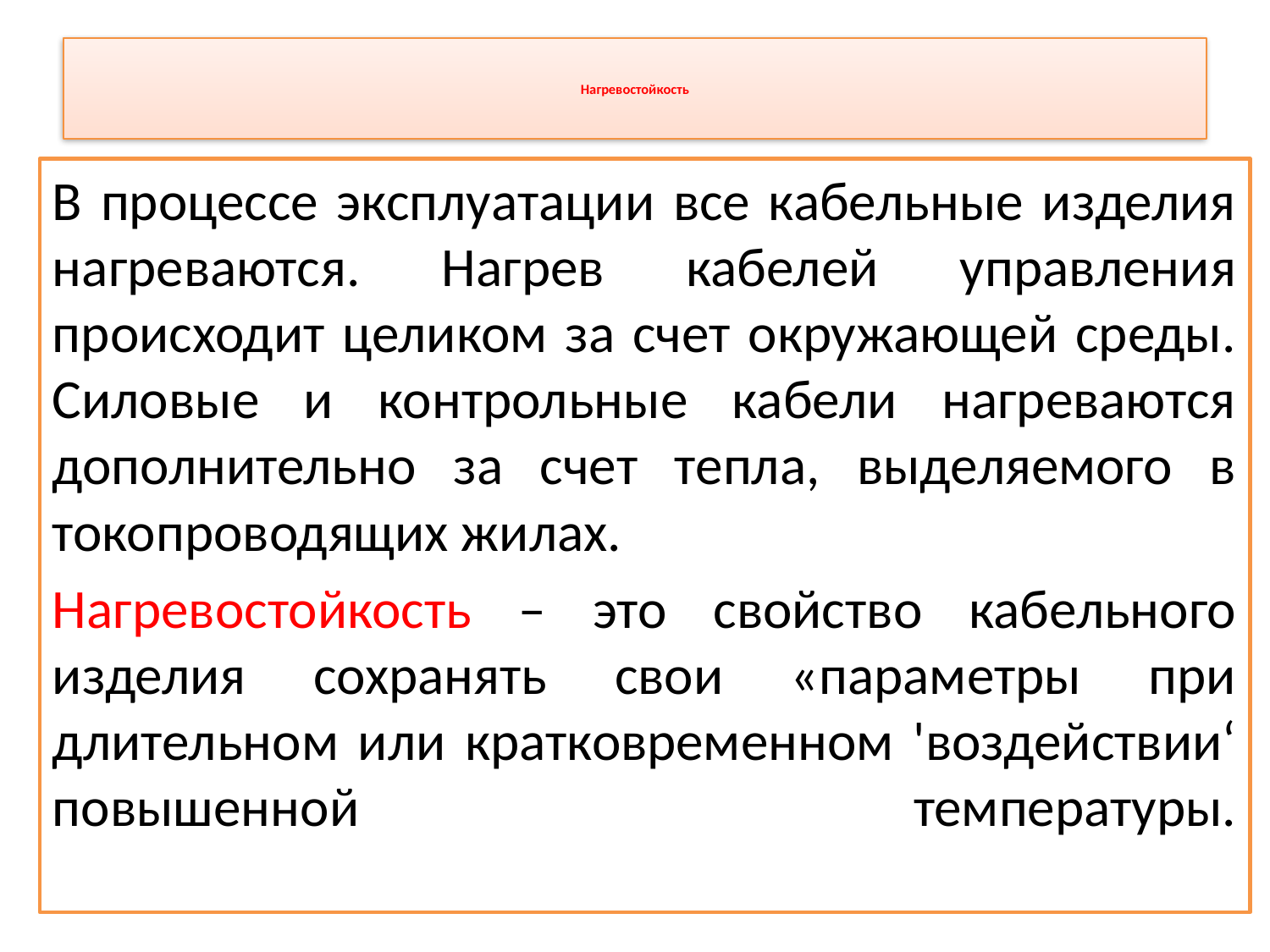

# Нагревостойкость
В процессе эксплуатации все кабельные изделия нагреваются. Нагрев кабелей управления происходит целиком за счет окружающей среды. Силовые и контрольные кабели нагреваются дополнительно за счет тепла, выделяемого в токопроводящих жилах.
Нагревостойкость – это свойство кабельного изделия сохранять свои «параметры при длительном или кратковременном 'воздействии‘ повышенной температуры.